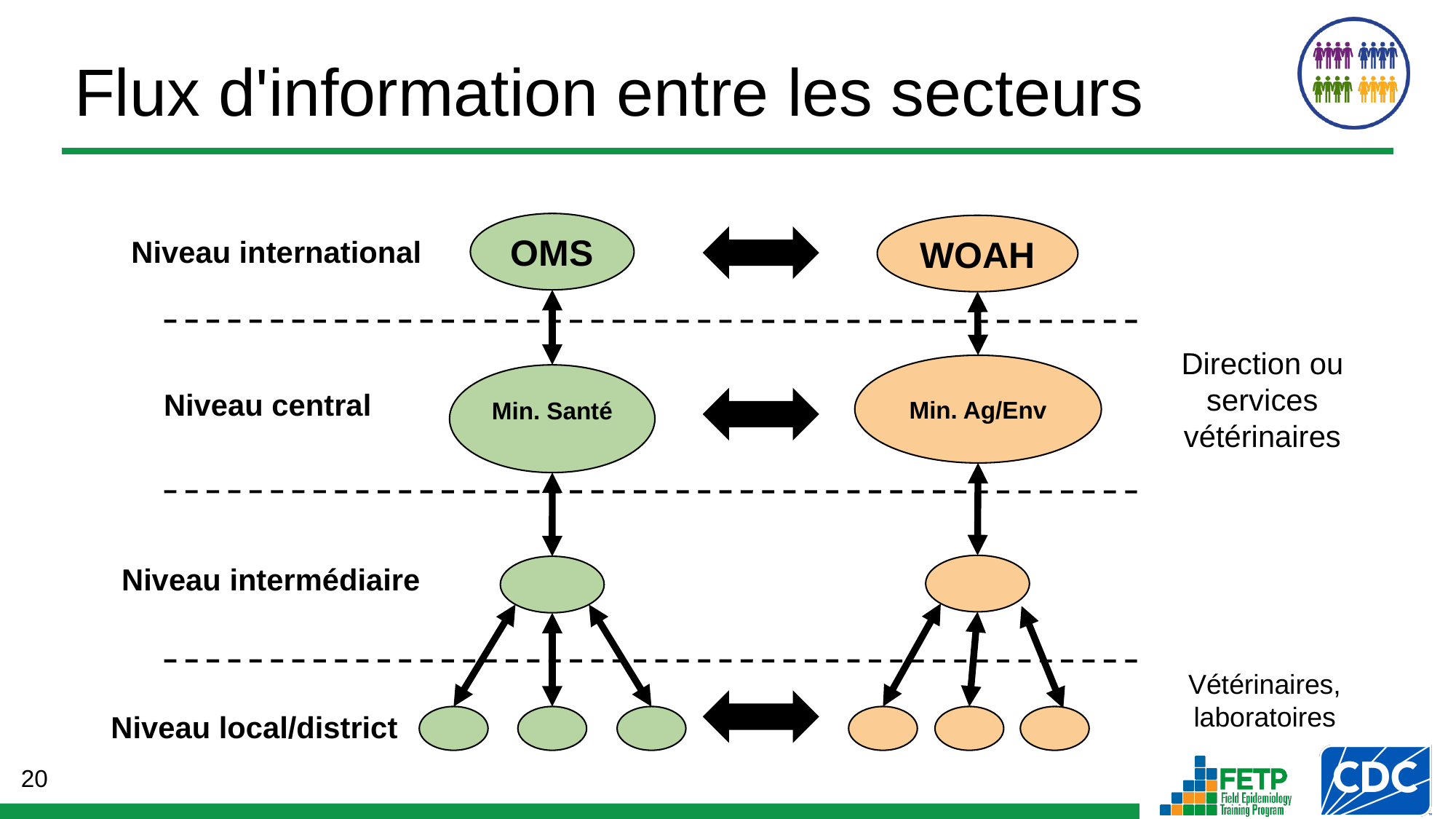

# Flux d'information entre les secteurs
OMS
WOAH

Niveau international

Direction ou services vétérinaires
Min. Ag/Env
Min. Santé

Niveau central

Niveau intermédiaire

Vétérinaires, laboratoires

Niveau local/district